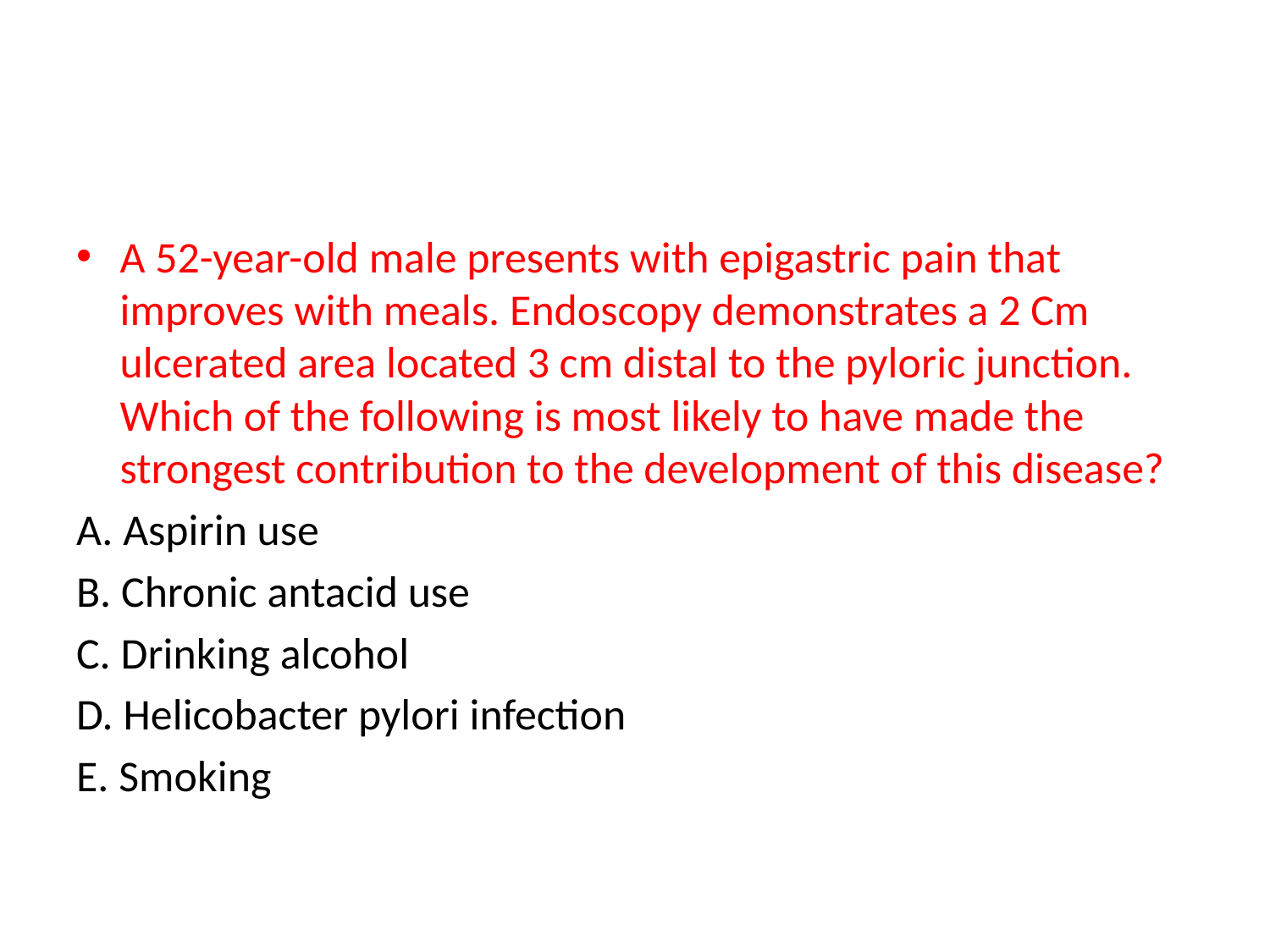

#
A 52-year-old male presents with epigastric pain that improves with meals. Endoscopy demonstrates a 2 Cm ulcerated area located 3 cm distal to the pyloric junction. Which of the following is most likely to have made the strongest contribution to the development of this disease?
A. Aspirin use
B. Chronic antacid use
C. Drinking alcohol
D. Helicobacter pylori infection
E. Smoking